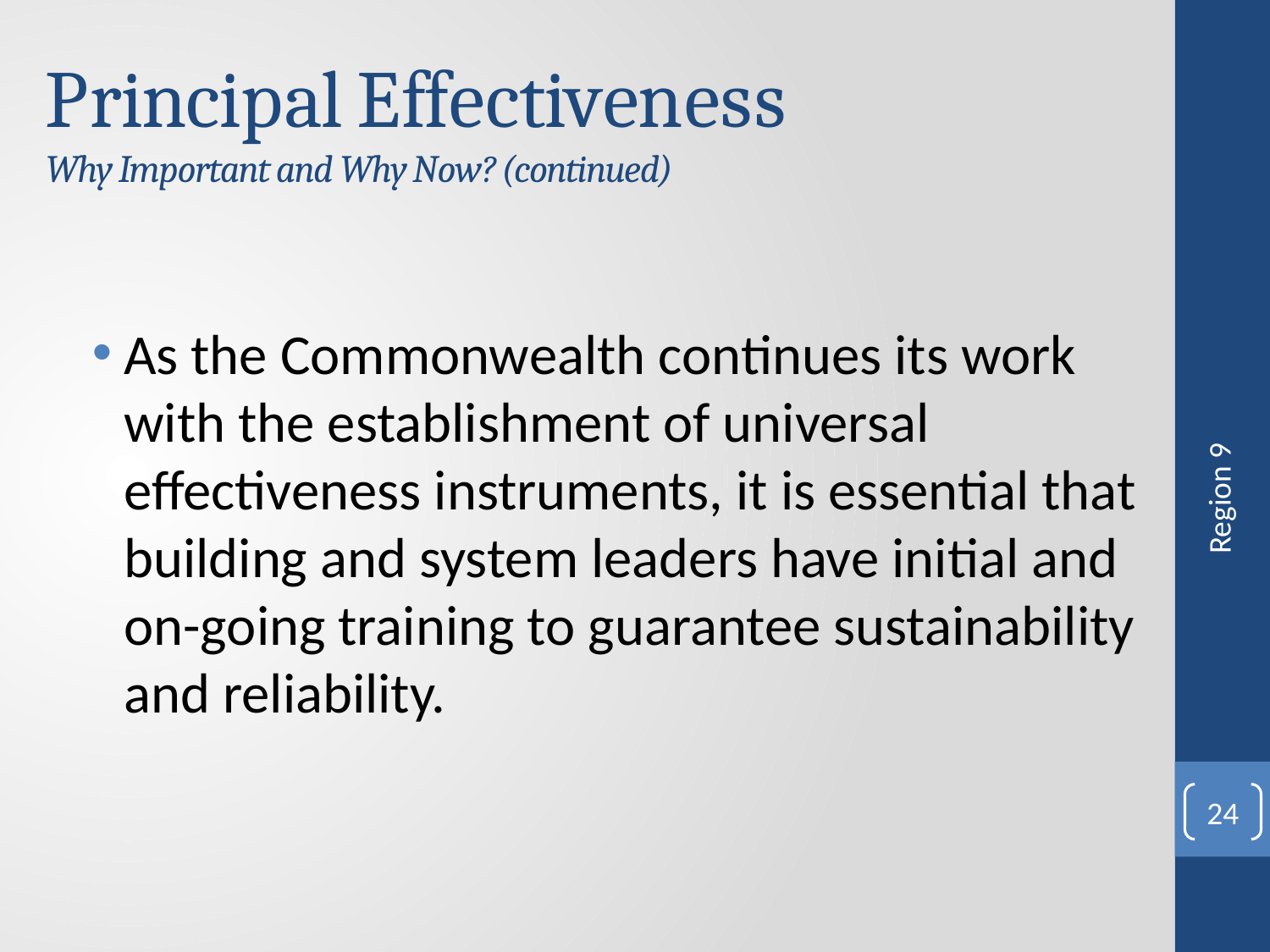

# Principal Effectiveness Why Important and Why Now? (continued)
As the Commonwealth continues its work with the establishment of universal effectiveness instruments, it is essential that building and system leaders have initial and on-going training to guarantee sustainability and reliability.
Region 9
24